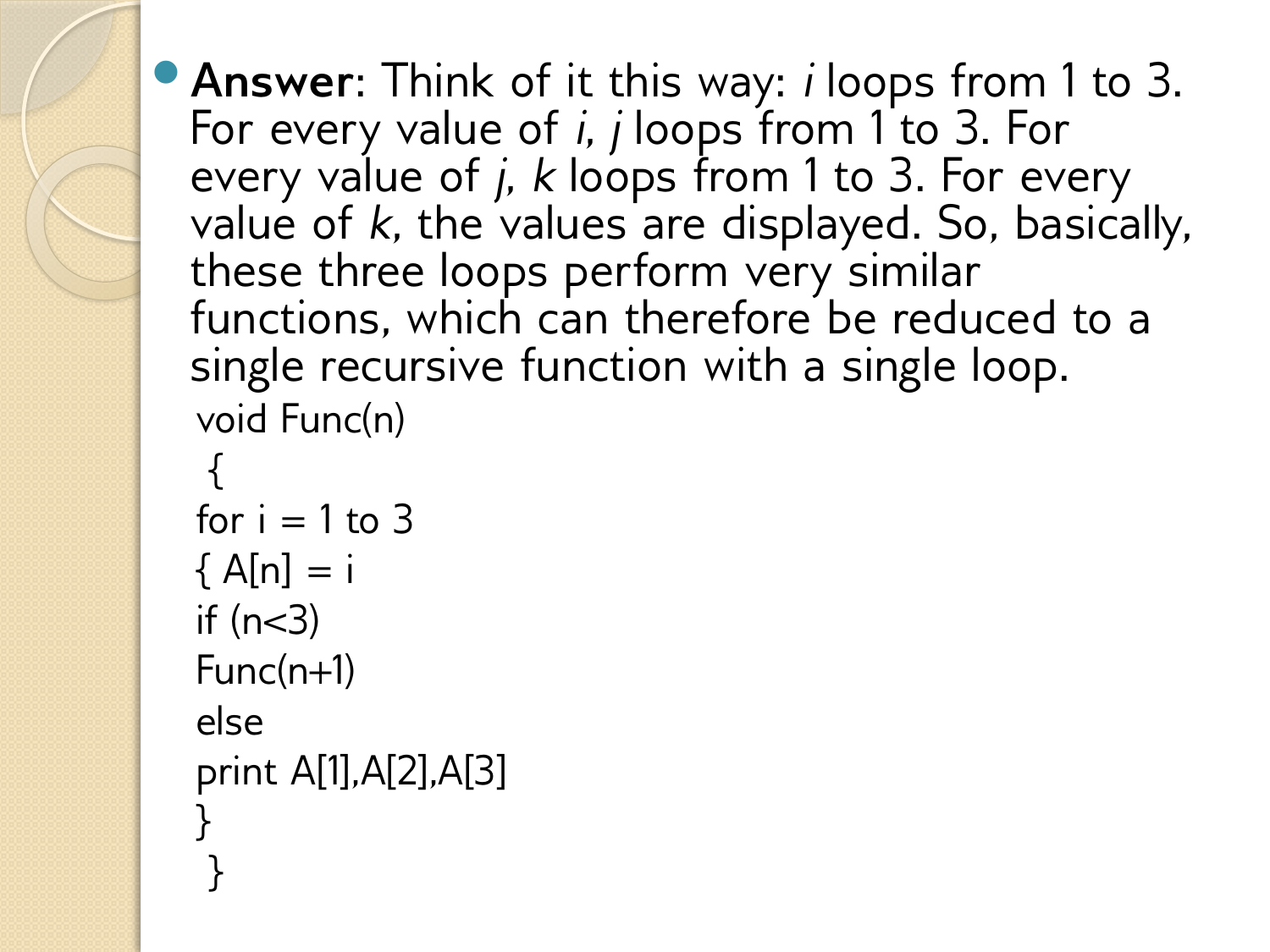

Answer: Think of it this way: i loops from 1 to 3. For every value of i, j loops from 1 to 3. For every value of j, k loops from 1 to 3. For every value of k, the values are displayed. So, basically, these three loops perform very similar functions, which can therefore be reduced to a single recursive function with a single loop.
void Func(n)
 {
for i = 1 to 3
{ A[n] = i
if (n<3)
Func(n+1)
else
print A[1],A[2],A[3]
}
 }